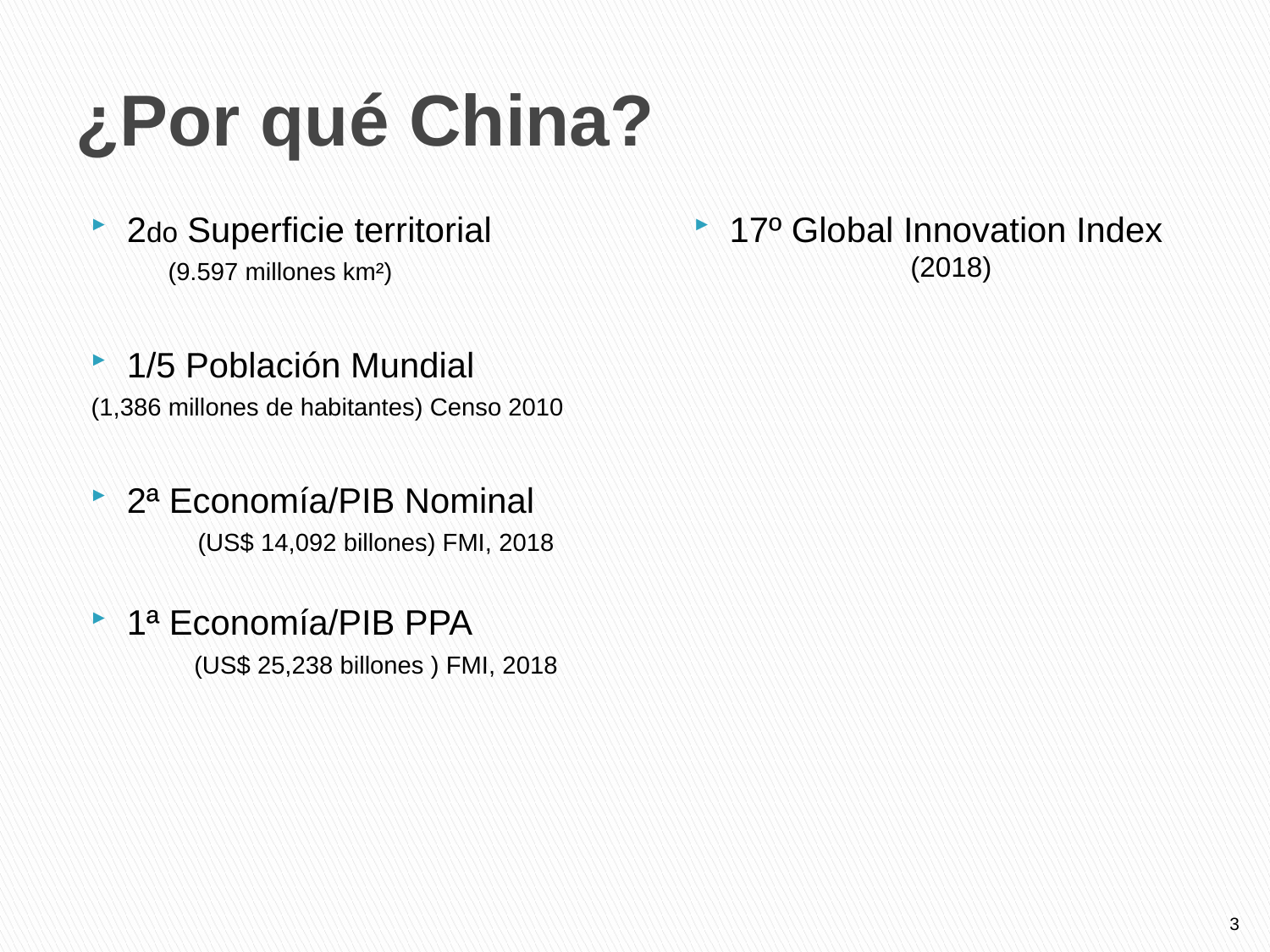

# ¿Por qué China?
2do Superficie territorial
           (9.597 millones km²)

1/5 Población Mundial
(1,386 millones de habitantes) Censo 2010

2ª Economía/PIB Nominal
       (US$ 14,092 billones) FMI, 2018

1ª Economía/PIB PPA
       (US$ 25,238 billones ) FMI, 2018

17º Global Innovation Index  (2018)

3